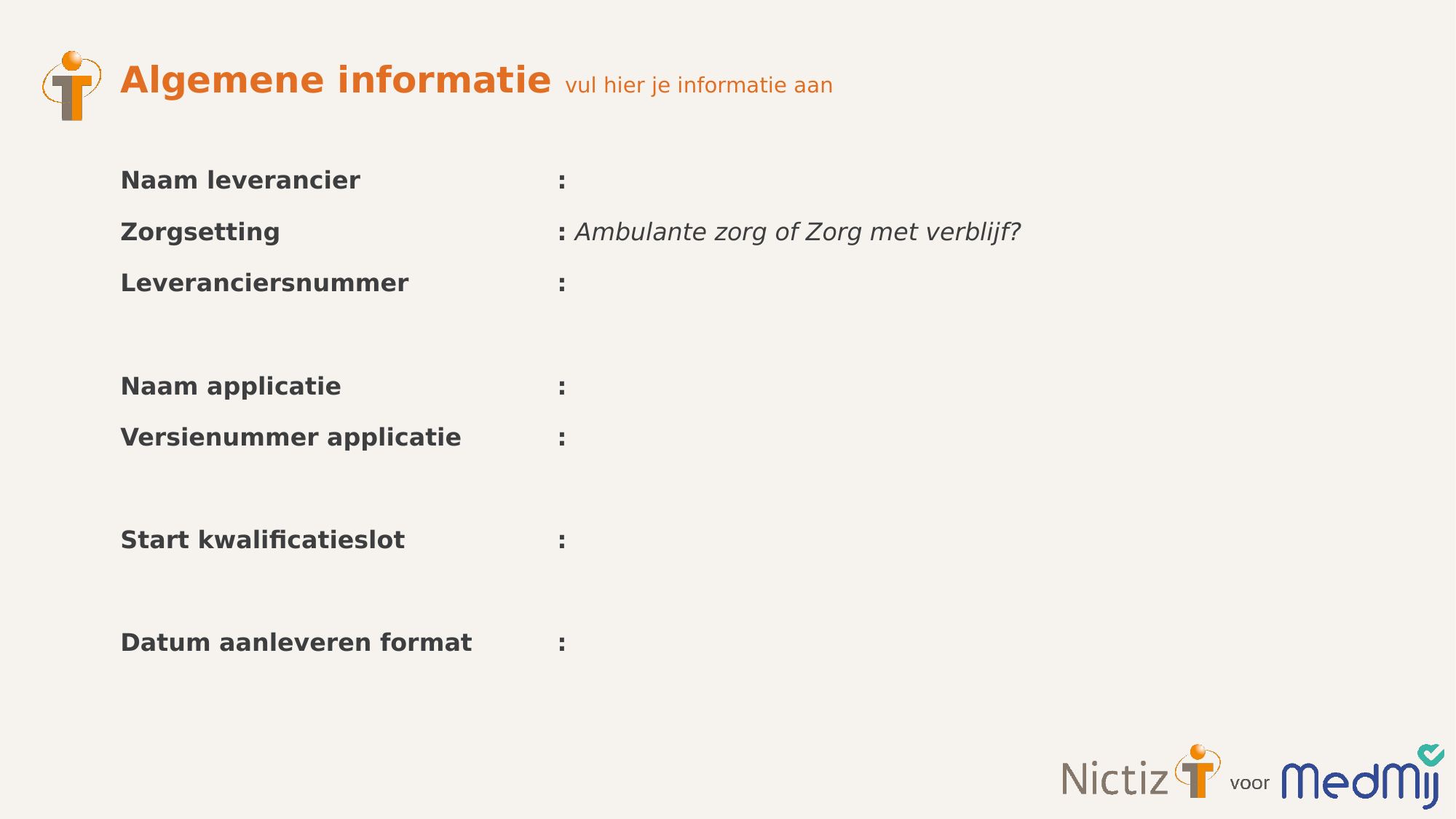

# Algemene informatie vul hier je informatie aan
Naam leverancier		:
Zorgsetting			: Ambulante zorg of Zorg met verblijf?
Leveranciersnummer		:

Naam applicatie		:
Versienummer applicatie	:

Start kwalificatieslot		:

Datum aanleveren format	: